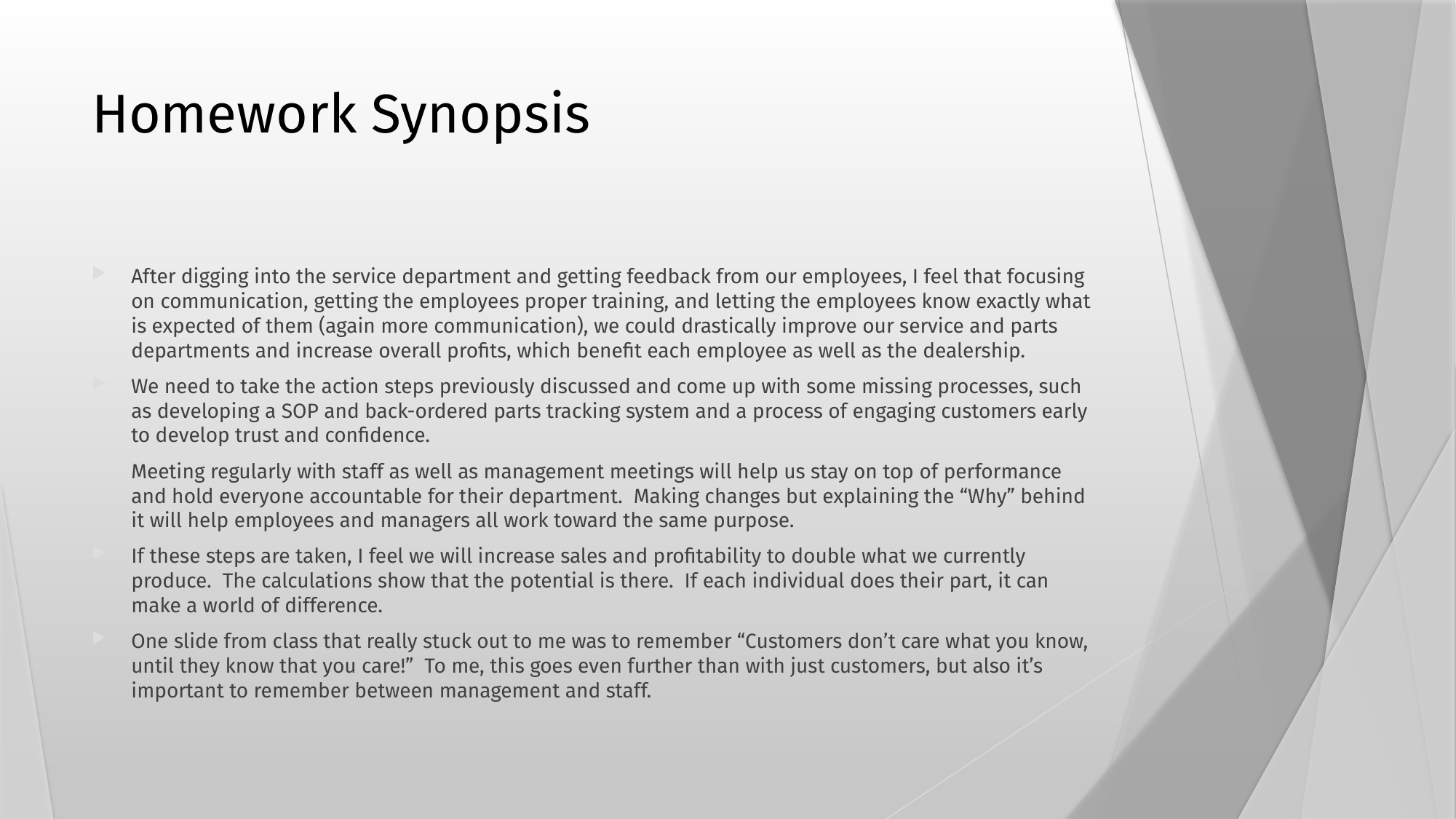

# Homework Synopsis
After digging into the service department and getting feedback from our employees, I feel that focusing on communication, getting the employees proper training, and letting the employees know exactly what is expected of them (again more communication), we could drastically improve our service and parts departments and increase overall profits, which benefit each employee as well as the dealership.
We need to take the action steps previously discussed and come up with some missing processes, such as developing a SOP and back-ordered parts tracking system and a process of engaging customers early to develop trust and confidence.
Meeting regularly with staff as well as management meetings will help us stay on top of performance and hold everyone accountable for their department.  Making changes but explaining the “Why” behind it will help employees and managers all work toward the same purpose.
If these steps are taken, I feel we will increase sales and profitability to double what we currently produce.  The calculations show that the potential is there.  If each individual does their part, it can make a world of difference.
One slide from class that really stuck out to me was to remember “Customers don’t care what you know, until they know that you care!”  To me, this goes even further than with just customers, but also it’s important to remember between management and staff.